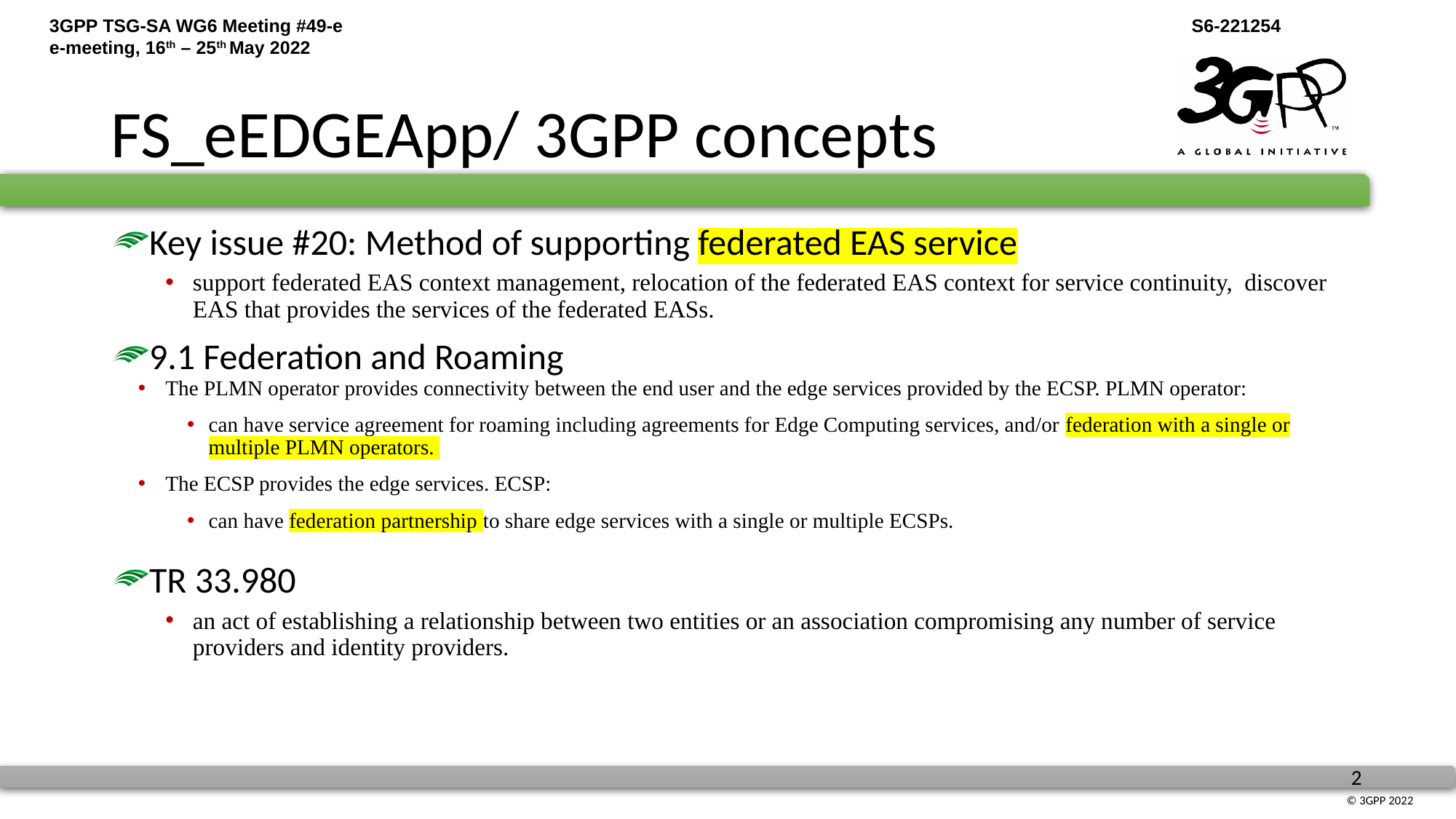

# FS_eEDGEApp/ 3GPP concepts
Key issue #20: Method of supporting federated EAS service
support federated EAS context management, relocation of the federated EAS context for service continuity,  discover EAS that provides the services of the federated EASs.
9.1 Federation and Roaming
The PLMN operator provides connectivity between the end user and the edge services provided by the ECSP. PLMN operator:
can have service agreement for roaming including agreements for Edge Computing services, and/or federation with a single or multiple PLMN operators.
The ECSP provides the edge services. ECSP:
can have federation partnership to share edge services with a single or multiple ECSPs.
TR 33.980
an act of establishing a relationship between two entities or an association compromising any number of service providers and identity providers.